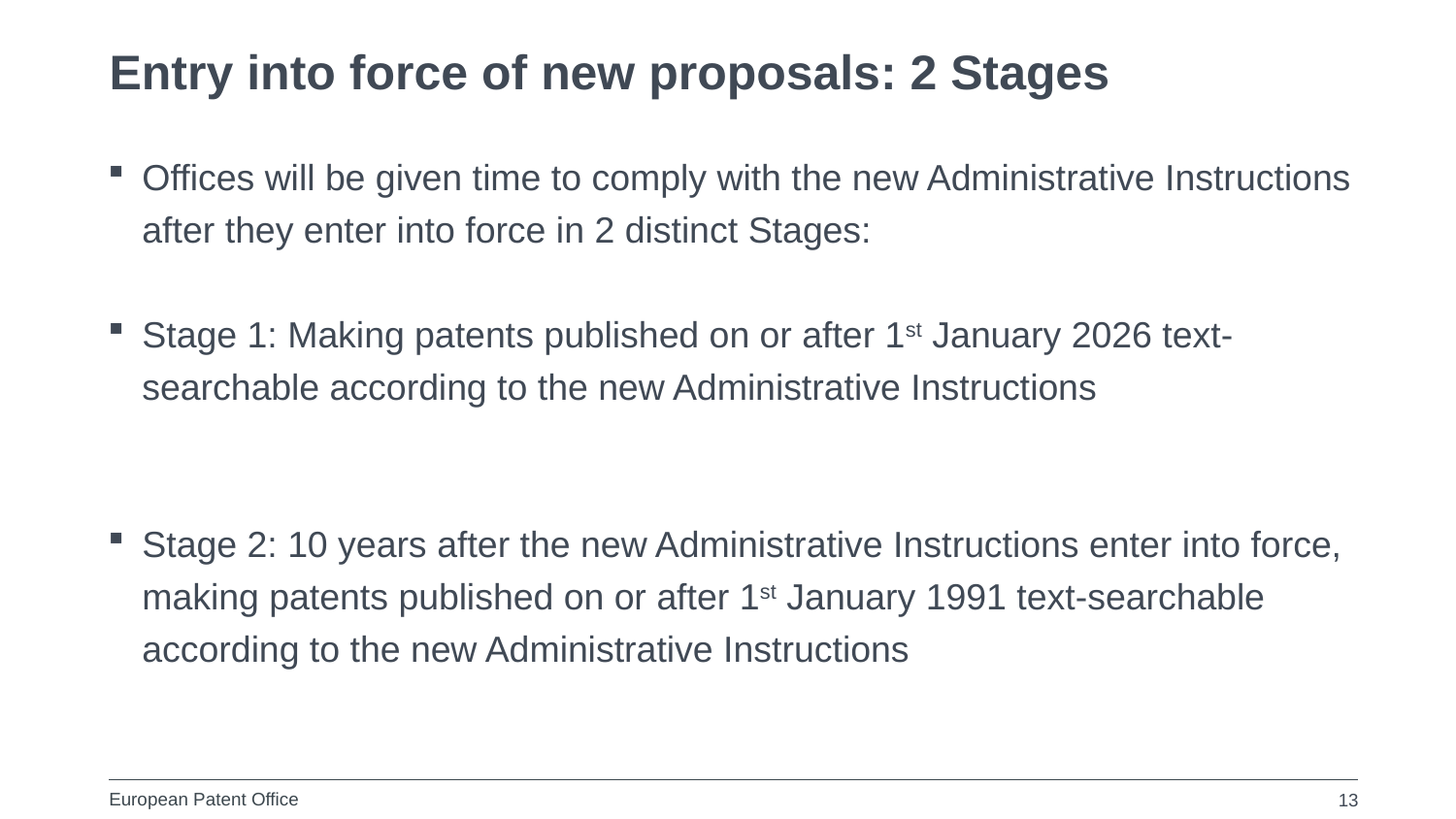

# Entry into force of new proposals: 2 Stages
Offices will be given time to comply with the new Administrative Instructions after they enter into force in 2 distinct Stages:

Stage 1: Making patents published on or after 1st January 2026 text-searchable according to the new Administrative Instructions

Stage 2: 10 years after the new Administrative Instructions enter into force,  making patents published on or after 1st January 1991 text-searchable according to the new Administrative Instructions

13